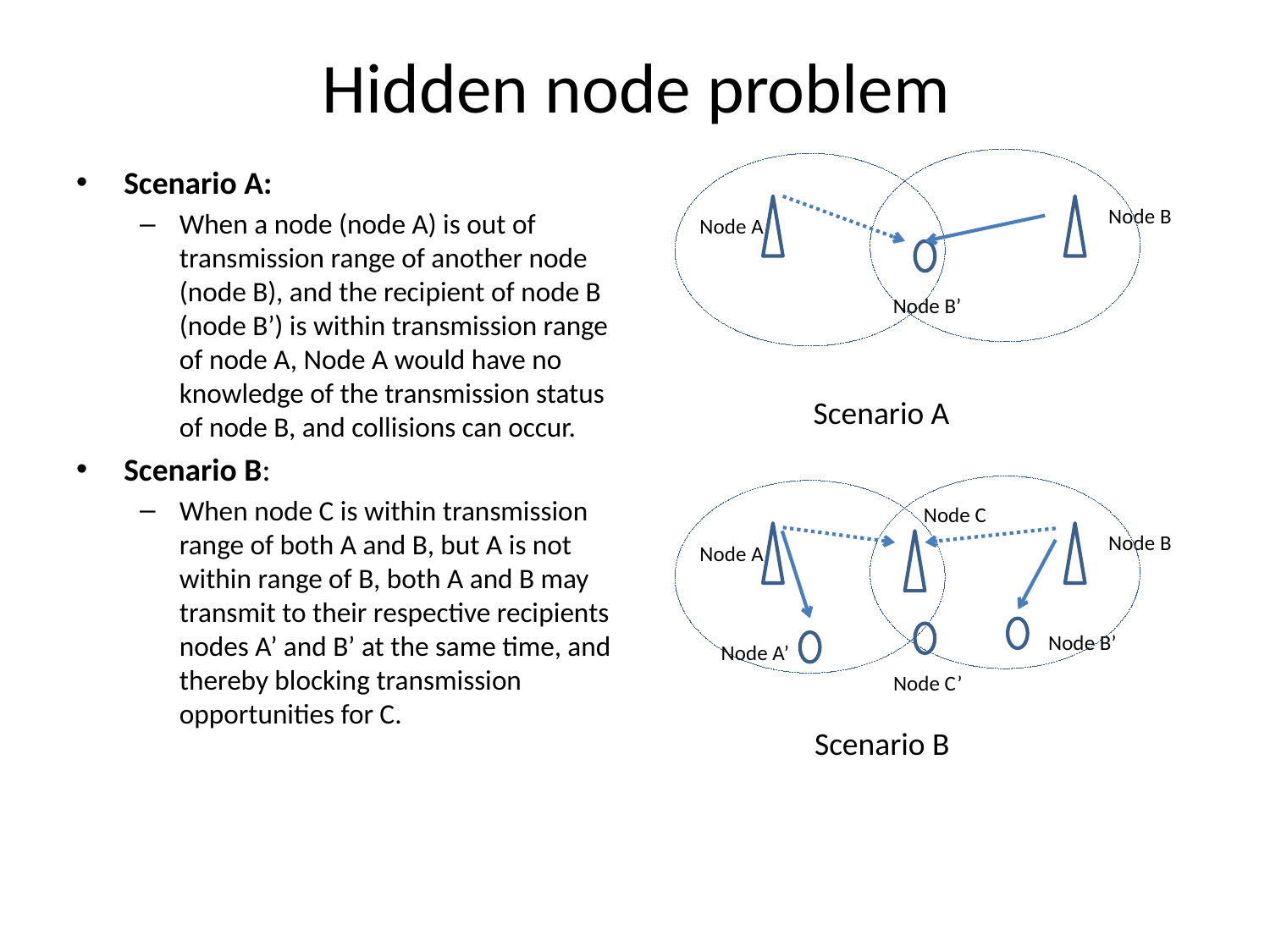

# Hidden node problem

Scenario A:
When a node (node A) is out of transmission range of another node (node B), and the recipient of node B (node B’) is within transmission range of node A, Node A would have no knowledge of the transmission status of node B, and collisions can occur.
Scenario B:
When node C is within transmission range of both A and B, but A is not within range of B, both A and B may transmit to their respective recipients nodes A’ and B’ at the same time, and thereby blocking transmission opportunities for C.

Node B
Node A

Node B’
Scenario A

Node C

Node B

Node A

Node B’

Node A’
Node C’
Scenario B